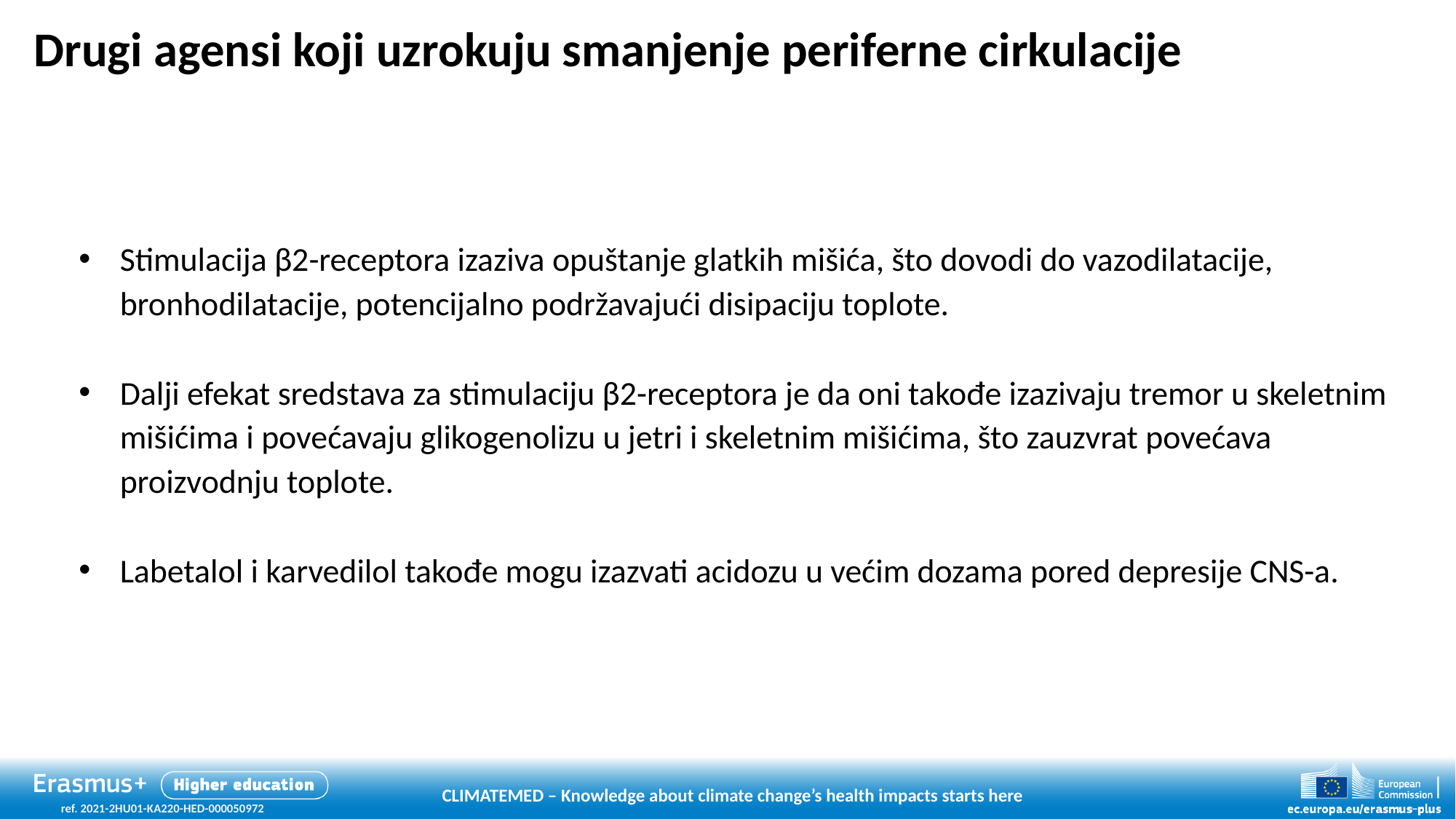

# Drugi agensi koji uzrokuju smanjenje periferne cirkulacije
Stimulacija β2-receptora izaziva opuštanje glatkih mišića, što dovodi do vazodilatacije, bronhodilatacije, potencijalno podržavajući disipaciju toplote.
Dalji efekat sredstava za stimulaciju β2-receptora je da oni takođe izazivaju tremor u skeletnim mišićima i povećavaju glikogenolizu u jetri i skeletnim mišićima, što zauzvrat povećava proizvodnju toplote.
Labetalol i karvedilol takođe mogu izazvati acidozu u većim dozama pored depresije CNS-a.